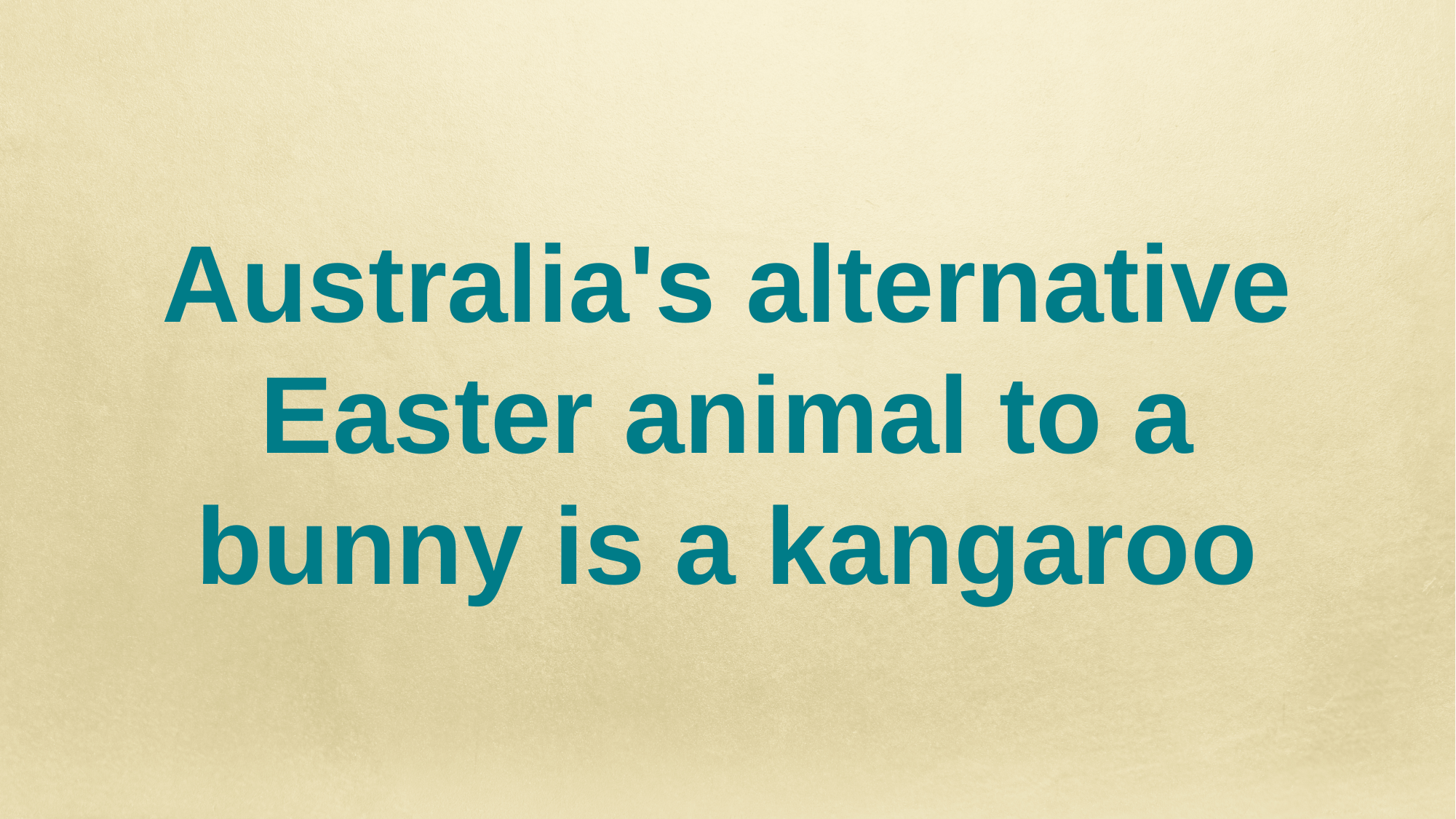

Australia's alternative Easter animal to a bunny is a kangaroo